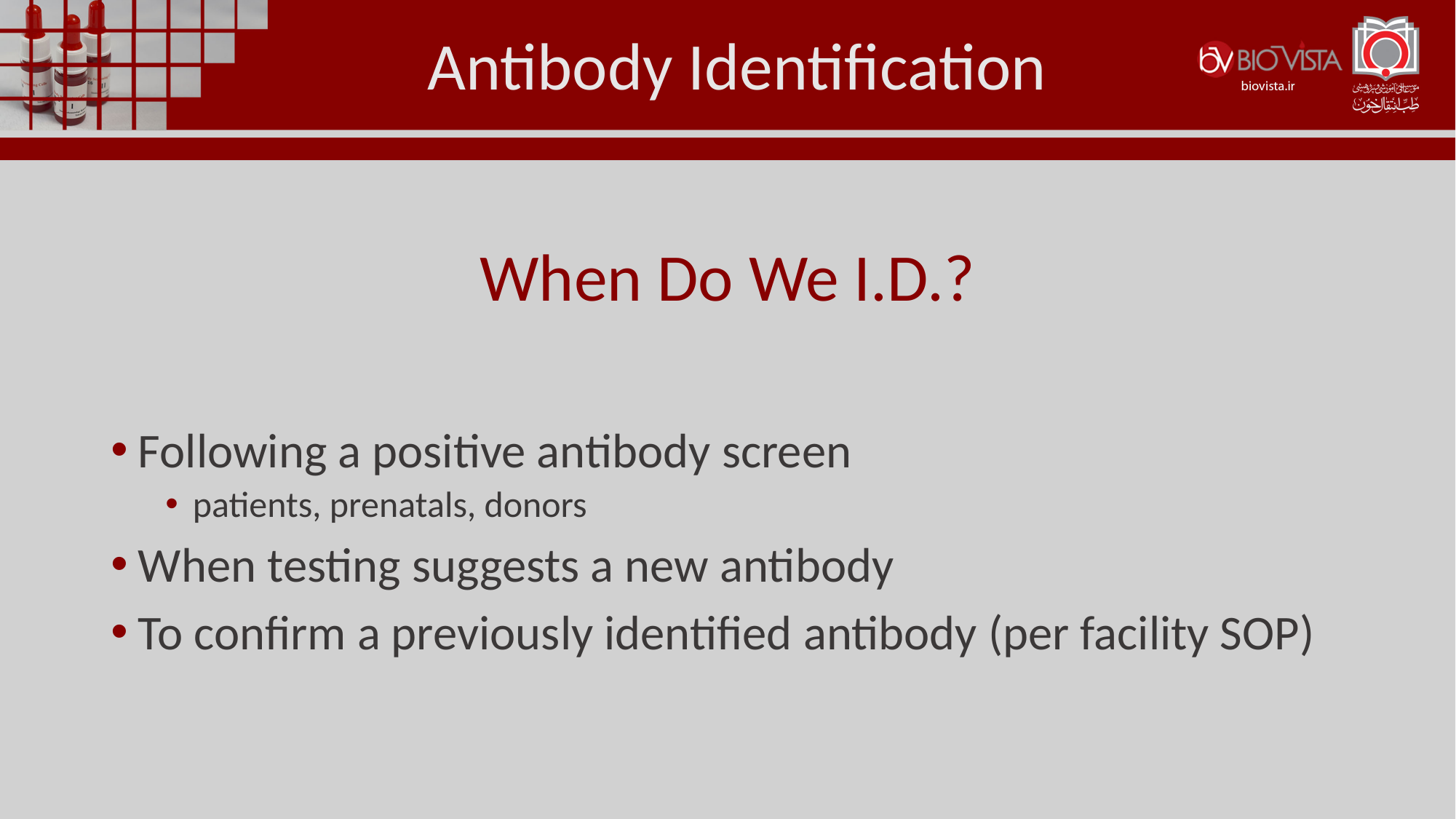

Antibody Identification
When Do We I.D.?
Following a positive antibody screen
patients, prenatals, donors
When testing suggests a new antibody
To confirm a previously identified antibody (per facility SOP)